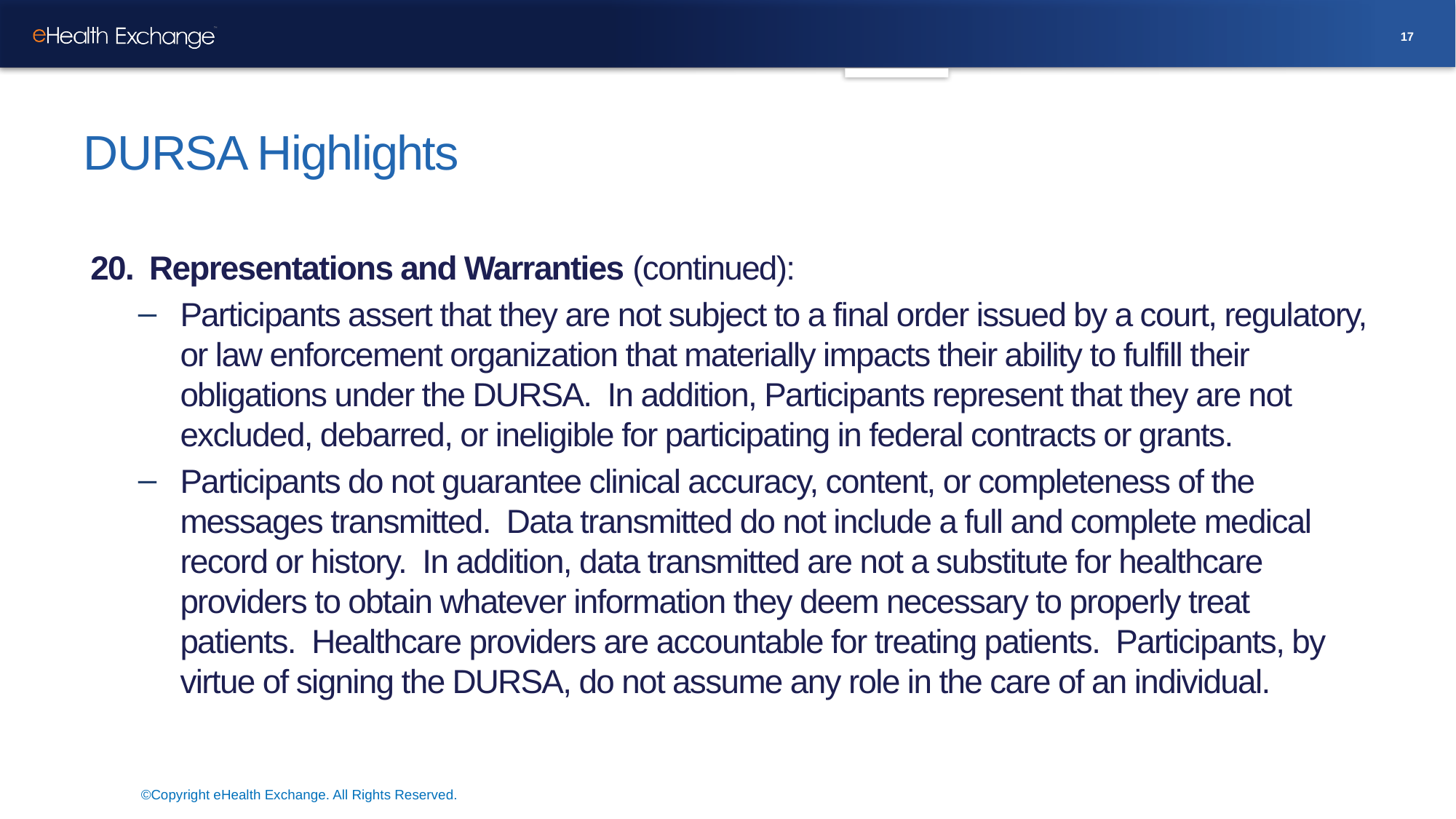

17
# DURSA Highlights
20.  Representations and Warranties (continued):
Participants assert that they are not subject to a final order issued by a court, regulatory, or law enforcement organization that materially impacts their ability to fulfill their obligations under the DURSA.  In addition, Participants represent that they are not excluded, debarred, or ineligible for participating in federal contracts or grants.
Participants do not guarantee clinical accuracy, content, or completeness of the messages transmitted.  Data transmitted do not include a full and complete medical record or history.  In addition, data transmitted are not a substitute for healthcare providers to obtain whatever information they deem necessary to properly treat patients.  Healthcare providers are accountable for treating patients.  Participants, by virtue of signing the DURSA, do not assume any role in the care of an individual.

©Copyright eHealth Exchange. All Rights Reserved.